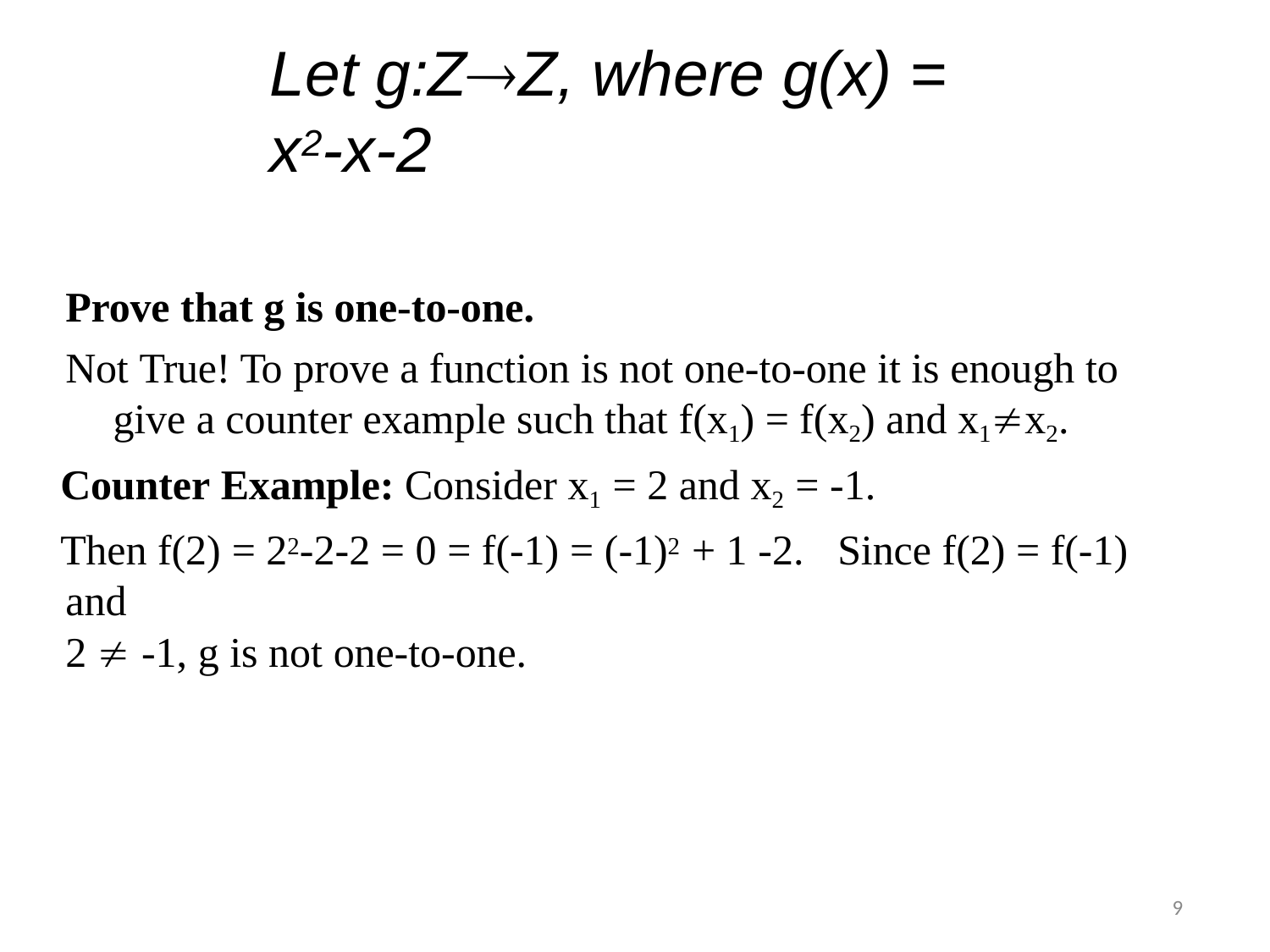

# Let g:Z→Z, where g(x) = x2-x-2
Prove that g is one-to-one.
Not True!	To prove a function is not one-to-one it is enough to  give a counter example such that f(x1) = f(x2) and x1≠x2.
Counter Example: Consider x1 = 2 and x2 = -1.
Then f(2) = 22-2-2 = 0 = f(-1) = (-1)2 + 1 -2.	Since f(2) = f(-1) and
2 ≠ -1, g is not one-to-one.
9